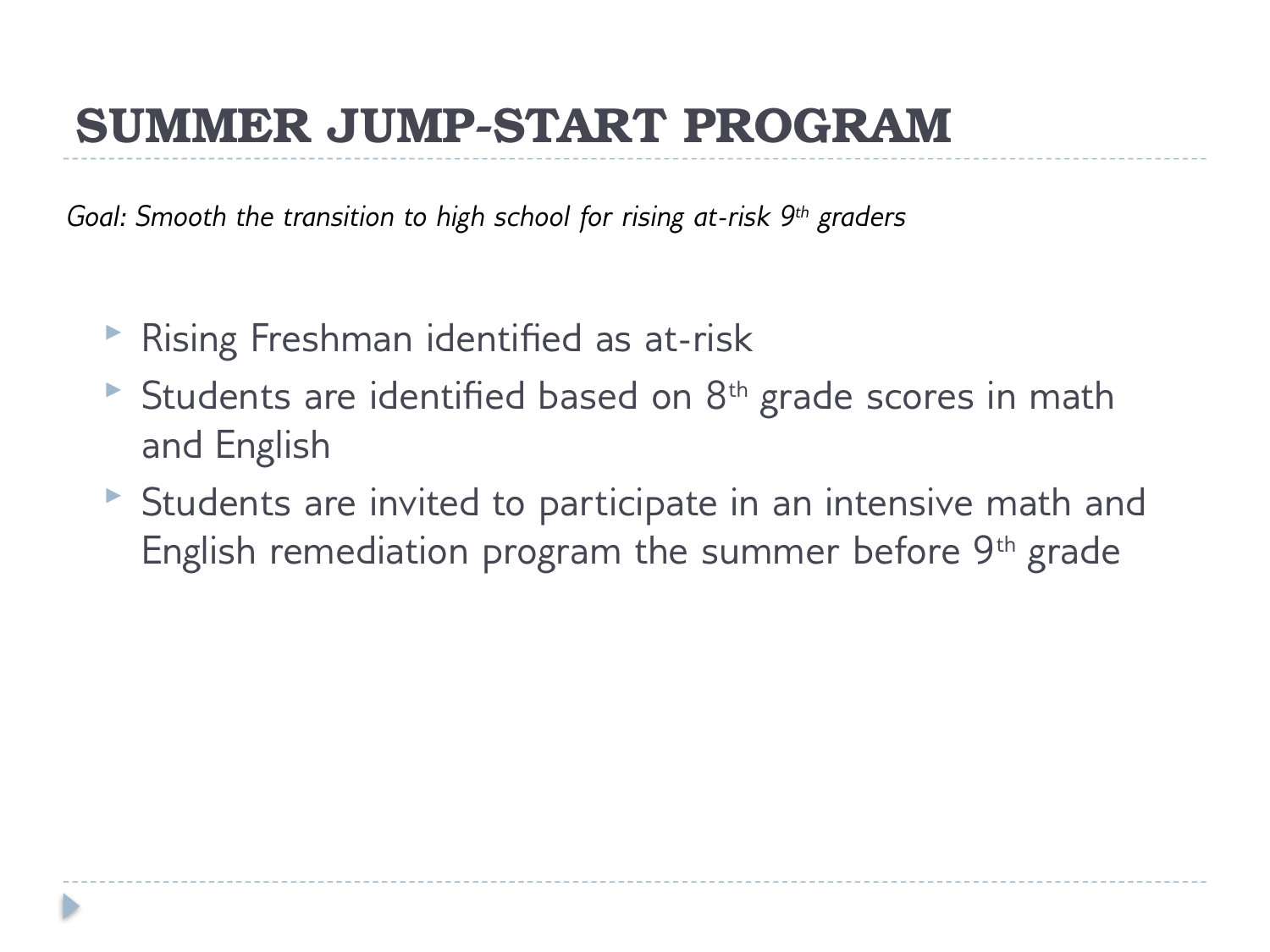

# Summer Jump-Start Program
Goal: Smooth the transition to high school for rising at-risk 9th graders

Rising Freshman identified as at-risk
Students are identified based on 8th grade scores in math and English
Students are invited to participate in an intensive math and English remediation program the summer before 9th grade